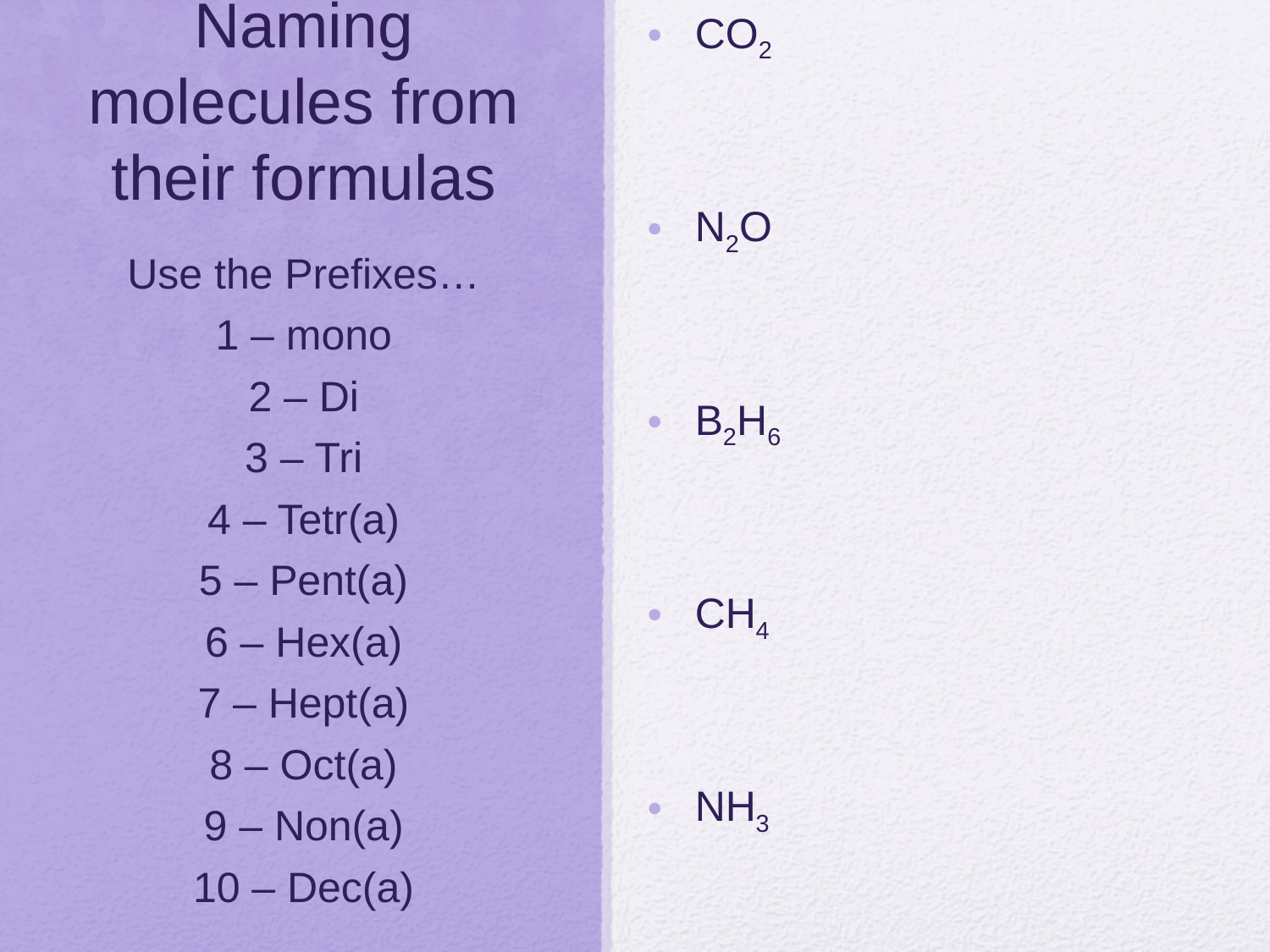

CO2

N2O

B2H6

CH4

NH3

# Naming molecules from their formulas
Use the Prefixes…
1 – mono
2 – Di
3 – Tri
4 – Tetr(a)
5 – Pent(a)
6 – Hex(a)
7 – Hept(a)
8 – Oct(a)
9 – Non(a)
10 – Dec(a)